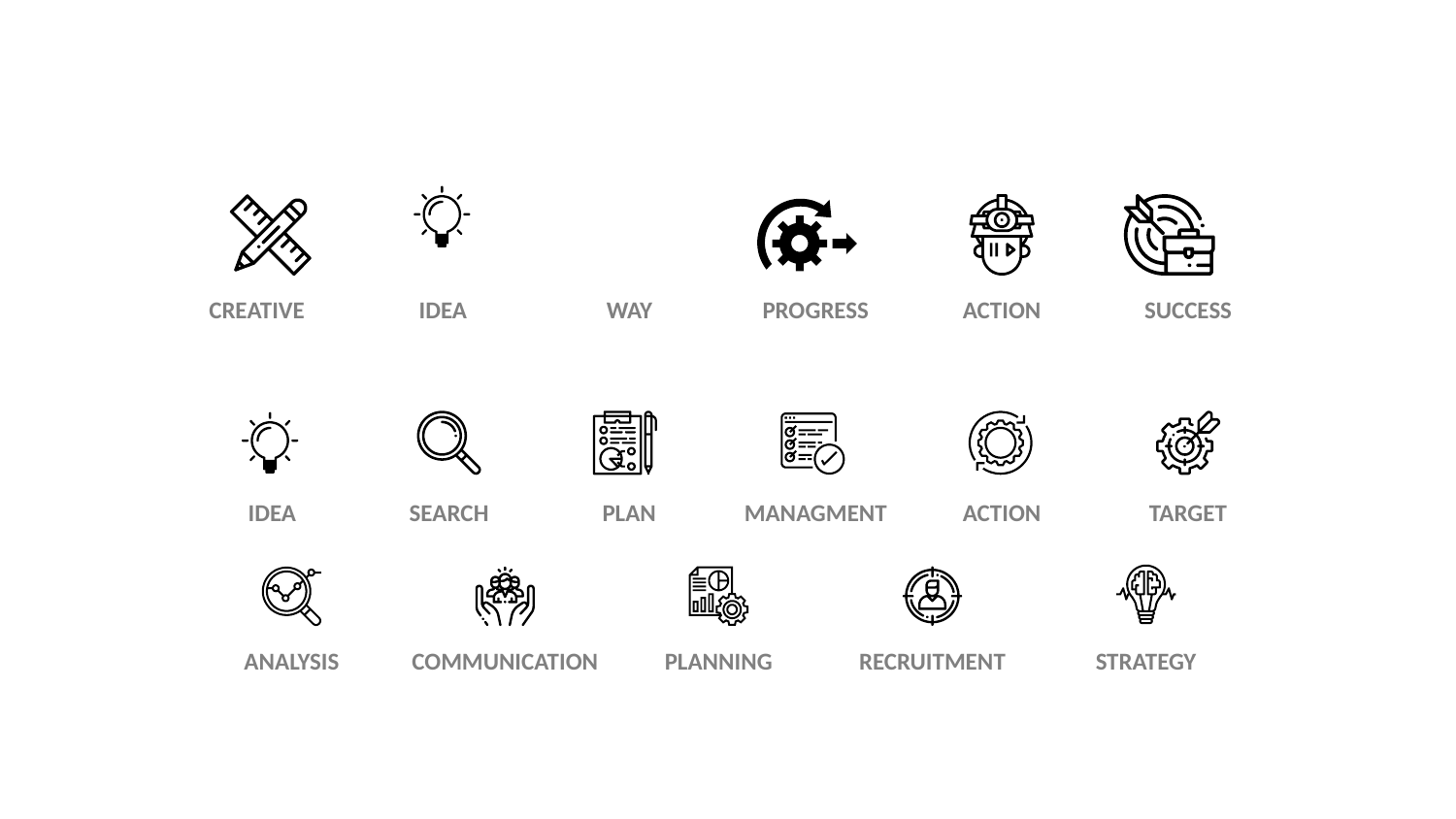

CREATIVE
IDEA
WAY
PROGRESS
ACTION
SUCCESS

IDEA
SEARCH
PLAN
MANAGMENT
ACTION
TARGET

ANALYSIS
COMMUNICATION
PLANNING
RECRUITMENT
STRATEGY